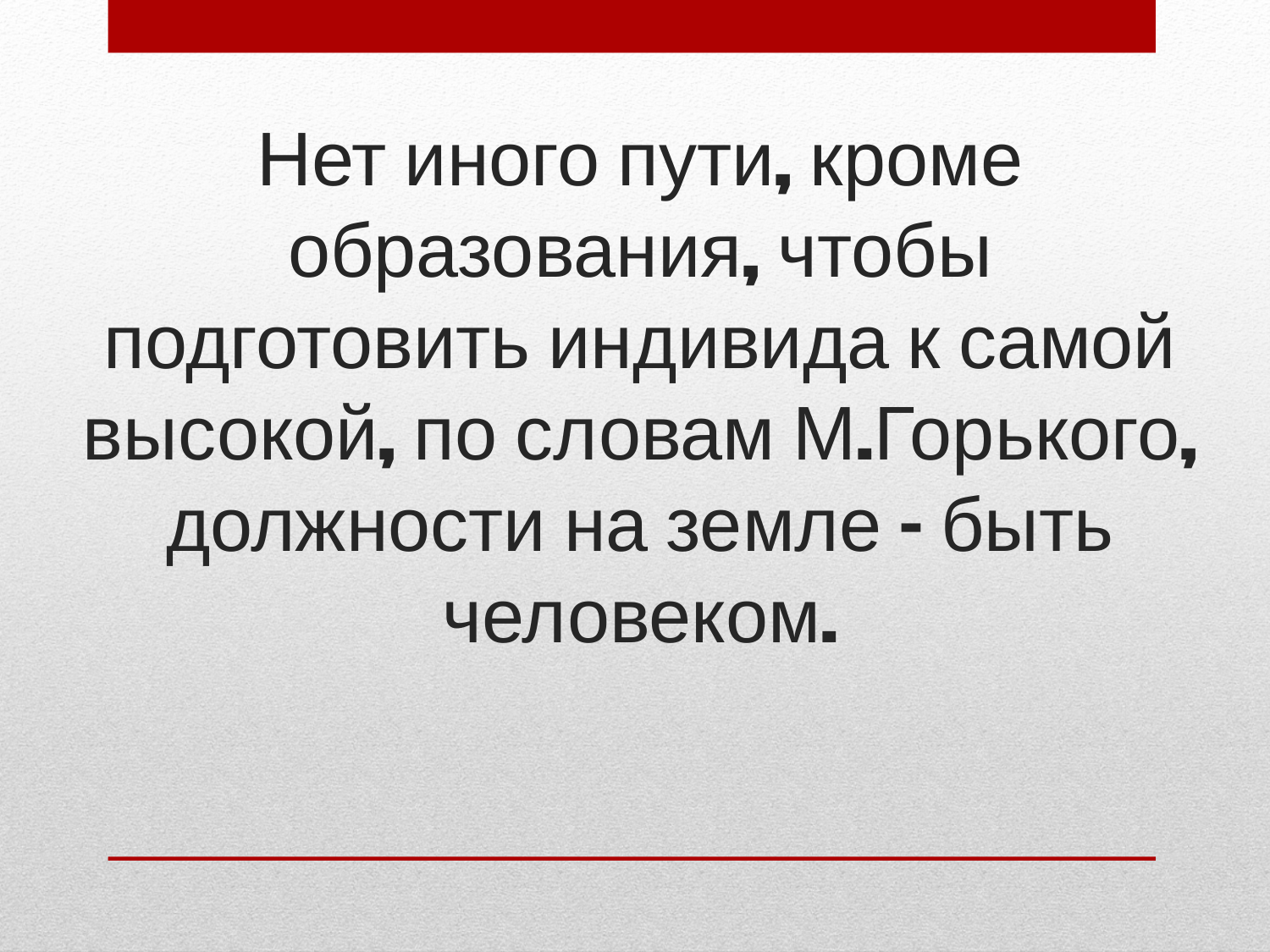

# Нет иного пути, кроме образования, чтобы подготовить индивида к самой высокой, по словам М.Горького, должности на земле – быть человеком.